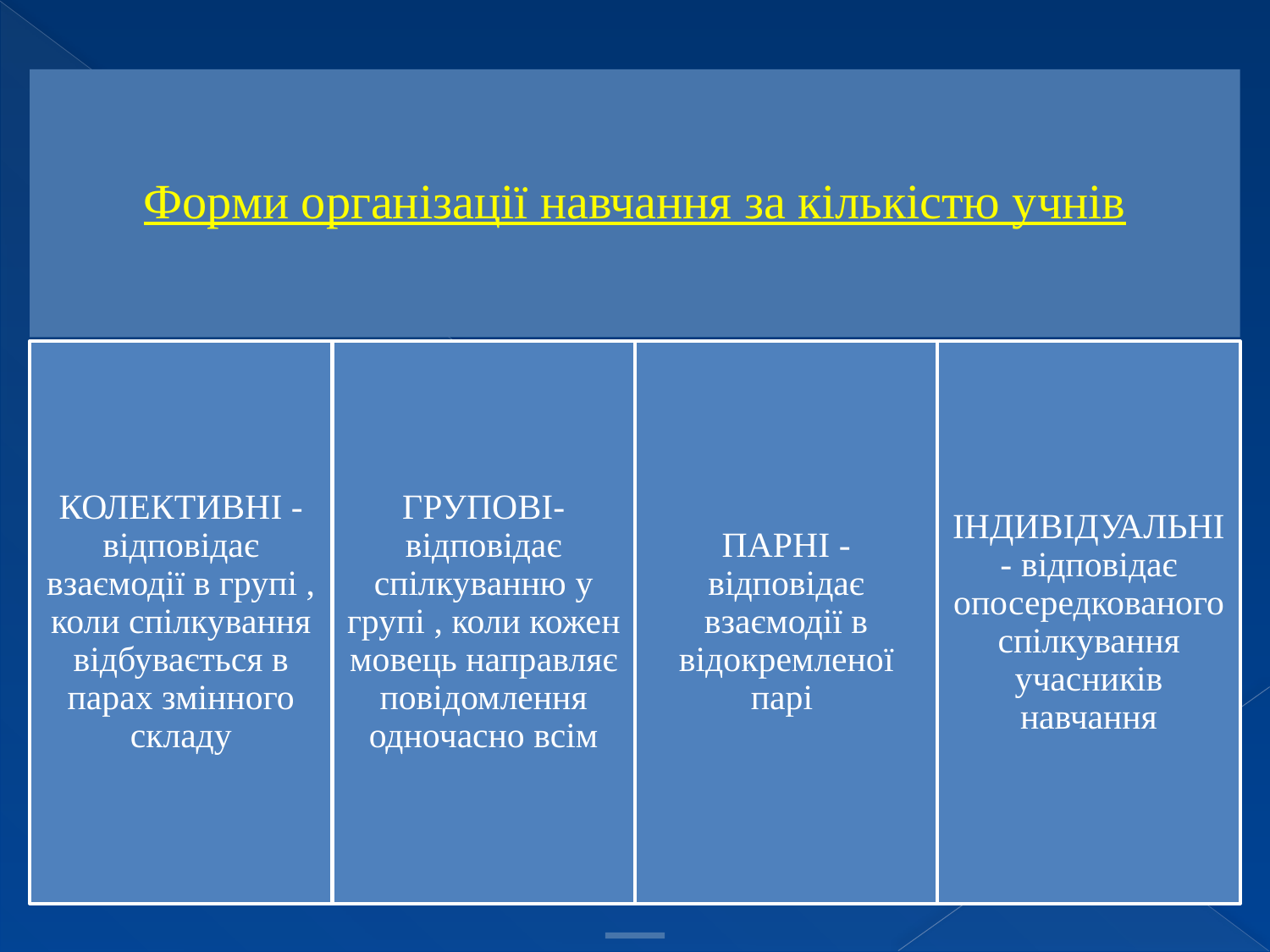

Форми організації навчання за кількістю учнів
КОЛЕКТИВНІ - відповідає взаємодії в групі , коли спілкування відбувається в парах змінного складу
ГРУПОВІ- відповідає спілкуванню у групі , коли кожен мовець направляє повідомлення одночасно всім
ПАРНІ - відповідає взаємодії в відокремленої парі
ІНДИВІДУАЛЬНІ - відповідає опосередкованого спілкування учасників навчання